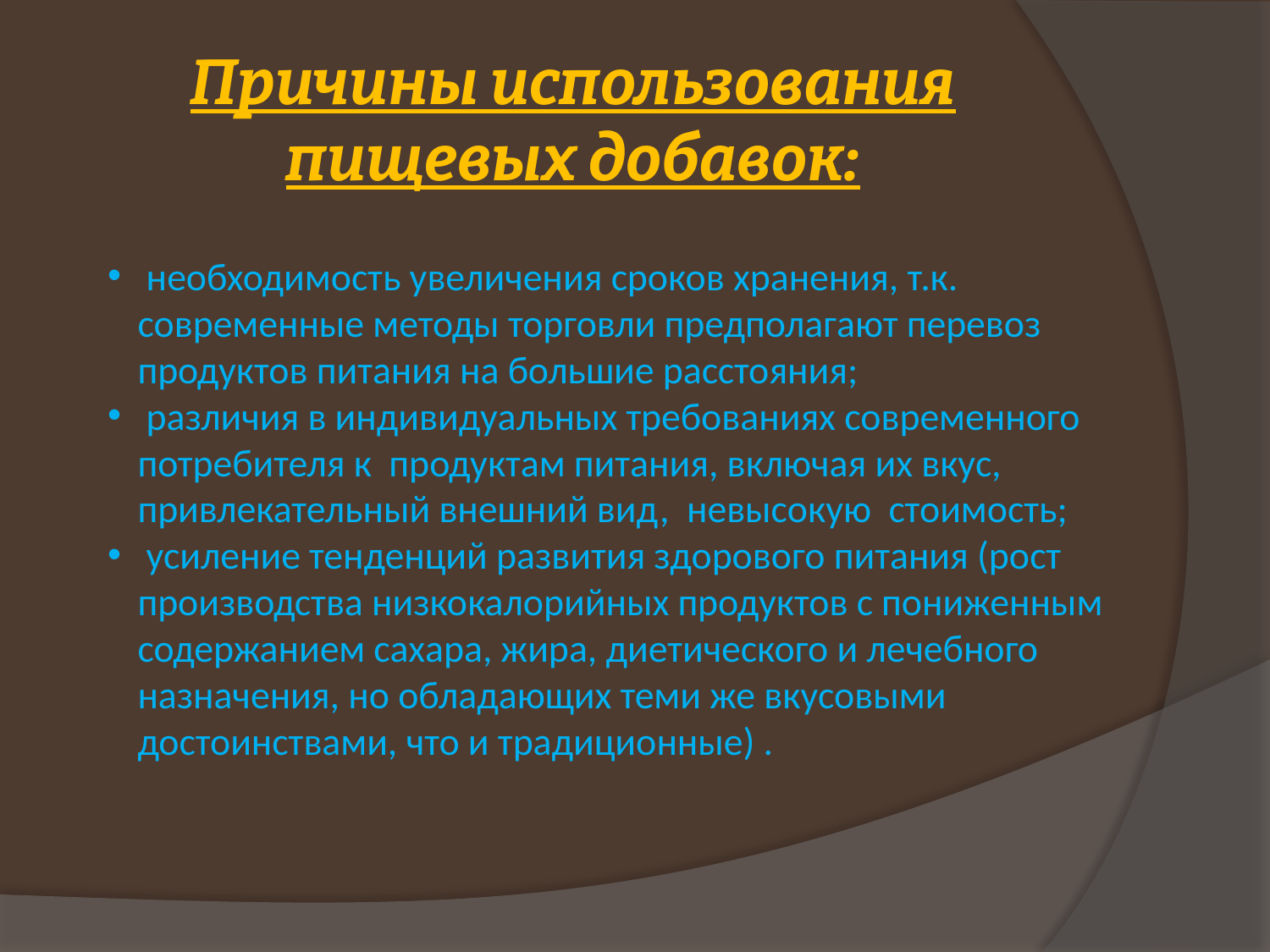

# Причины использования пищевых добавок:
 необходимость увеличения сроков хранения, т.к. современные методы торговли предполагают перевоз продуктов питания на большие расстояния;
 различия в индивидуальных требованиях современного потребителя к  продуктам питания, включая их вкус, привлекательный внешний вид,  невысокую  стоимость;
 усиление тенденций развития здорового питания (рост производства низкокалорийных продуктов с пониженным содержанием сахара, жира, диетического и лечебного назначения, но обладающих теми же вкусовыми достоинствами, что и традиционные) .